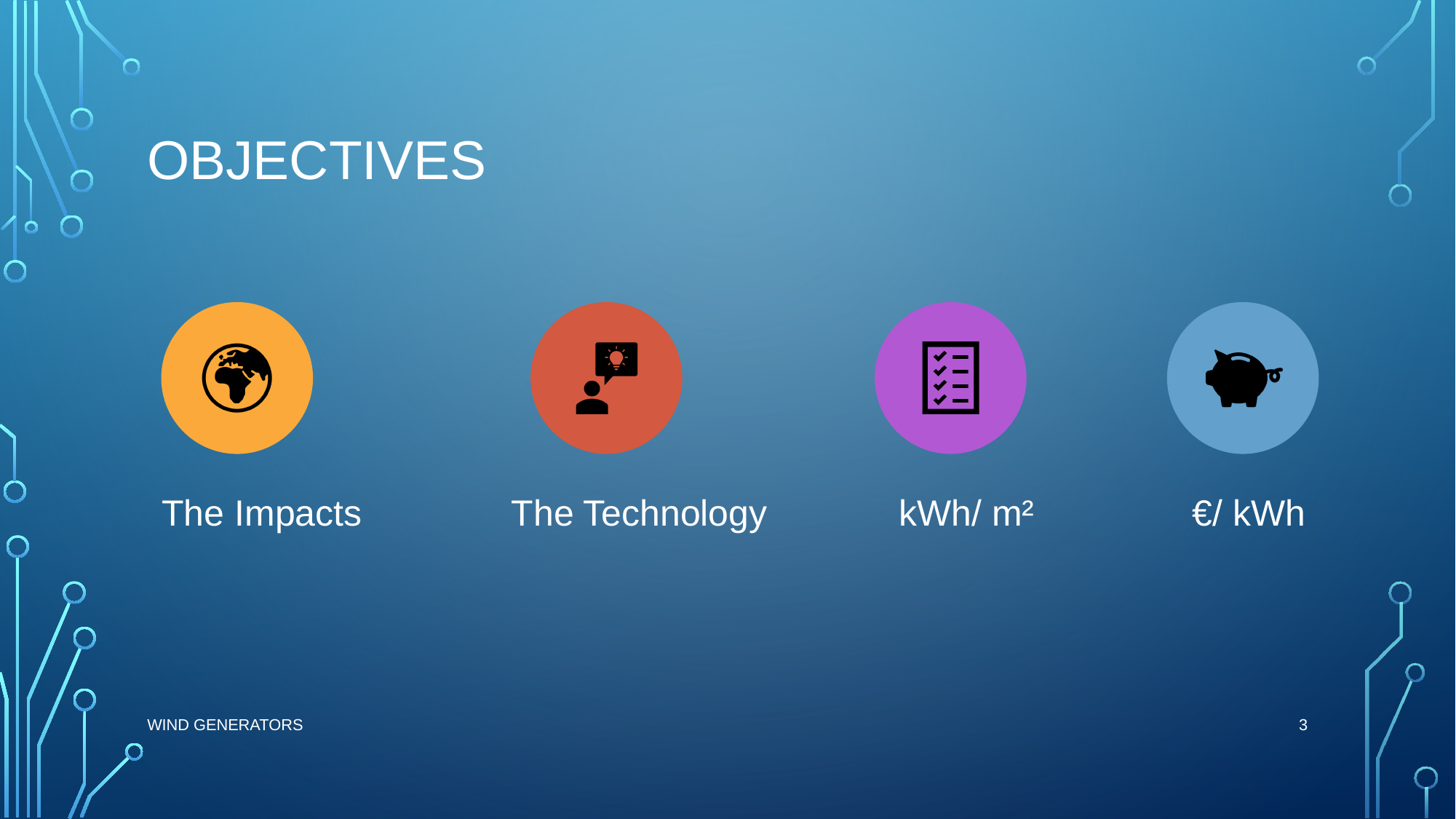

# Objectives

The Impacts
The Technology
€/ kWh
kWh/ m²
3
Wind Generators